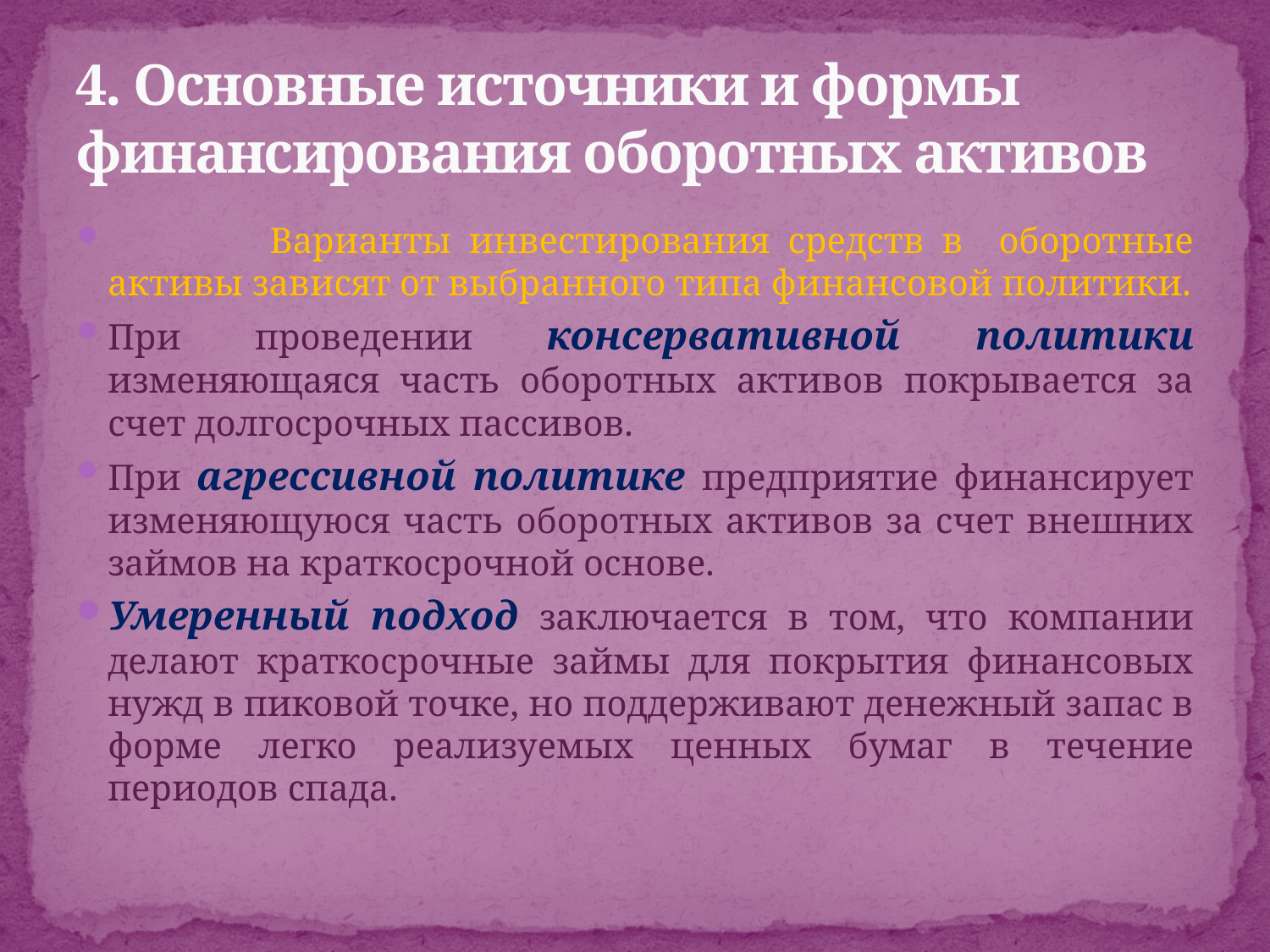

# 4. Основные источники и формы финансирования оборотных активов
         Варианты инвестирования средств в  оборотные активы зависят от выбранного типа финансовой политики.
При проведении консервативной политики изменяющаяся часть оборотных активов покрывается за счет долгосрочных пассивов.
При агрессивной политике предприятие финансирует изменяющуюся часть оборотных активов за счет внешних займов на краткосрочной основе.
Умеренный подход заключается в том, что компании делают краткосрочные займы для покрытия финансовых нужд в пиковой точке, но поддерживают денежный запас в форме легко реализуемых ценных бумаг в течение периодов спада.